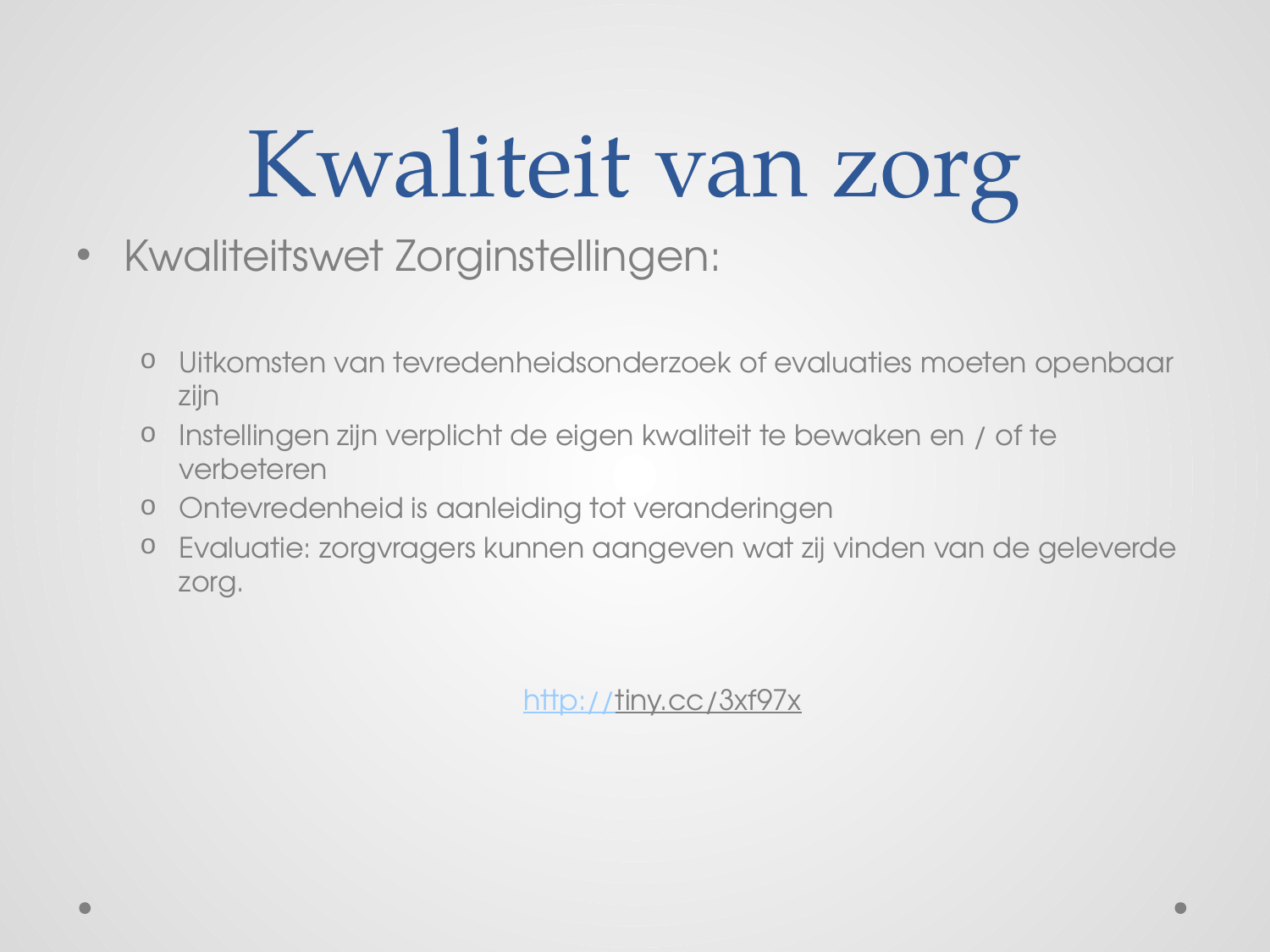

# Kwaliteit van zorg
Kwaliteitswet Zorginstellingen:

Uitkomsten van tevredenheidsonderzoek of evaluaties moeten openbaar zijn
Instellingen zijn verplicht de eigen kwaliteit te bewaken en / of te verbeteren
Ontevredenheid is aanleiding tot veranderingen
Evaluatie: zorgvragers kunnen aangeven wat zij vinden van de geleverde zorg.

http://tiny.cc/3xf97x